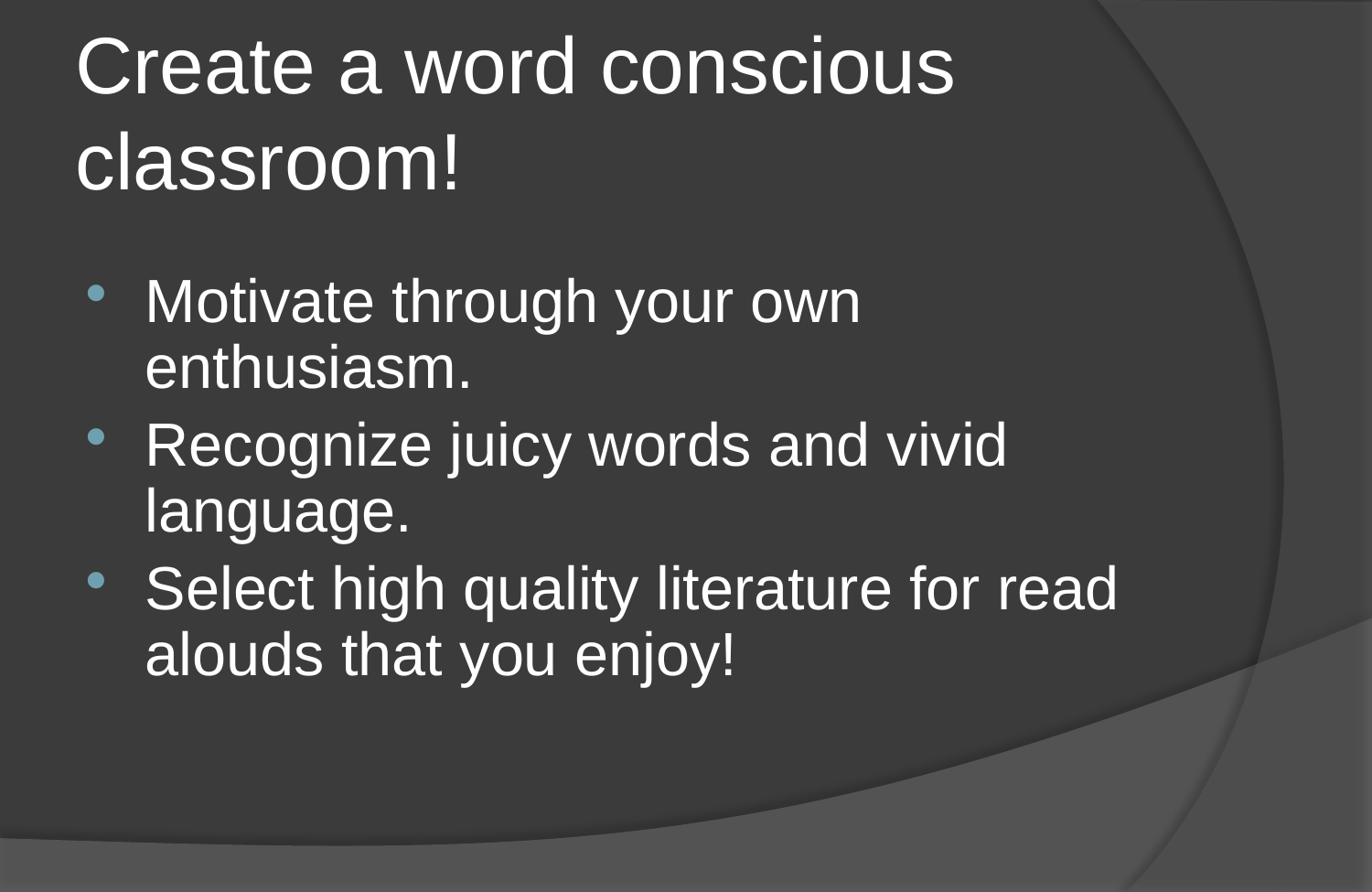

# Create a word conscious classroom!
Motivate through your own enthusiasm.
Recognize juicy words and vivid language.
Select high quality literature for read alouds that you enjoy!